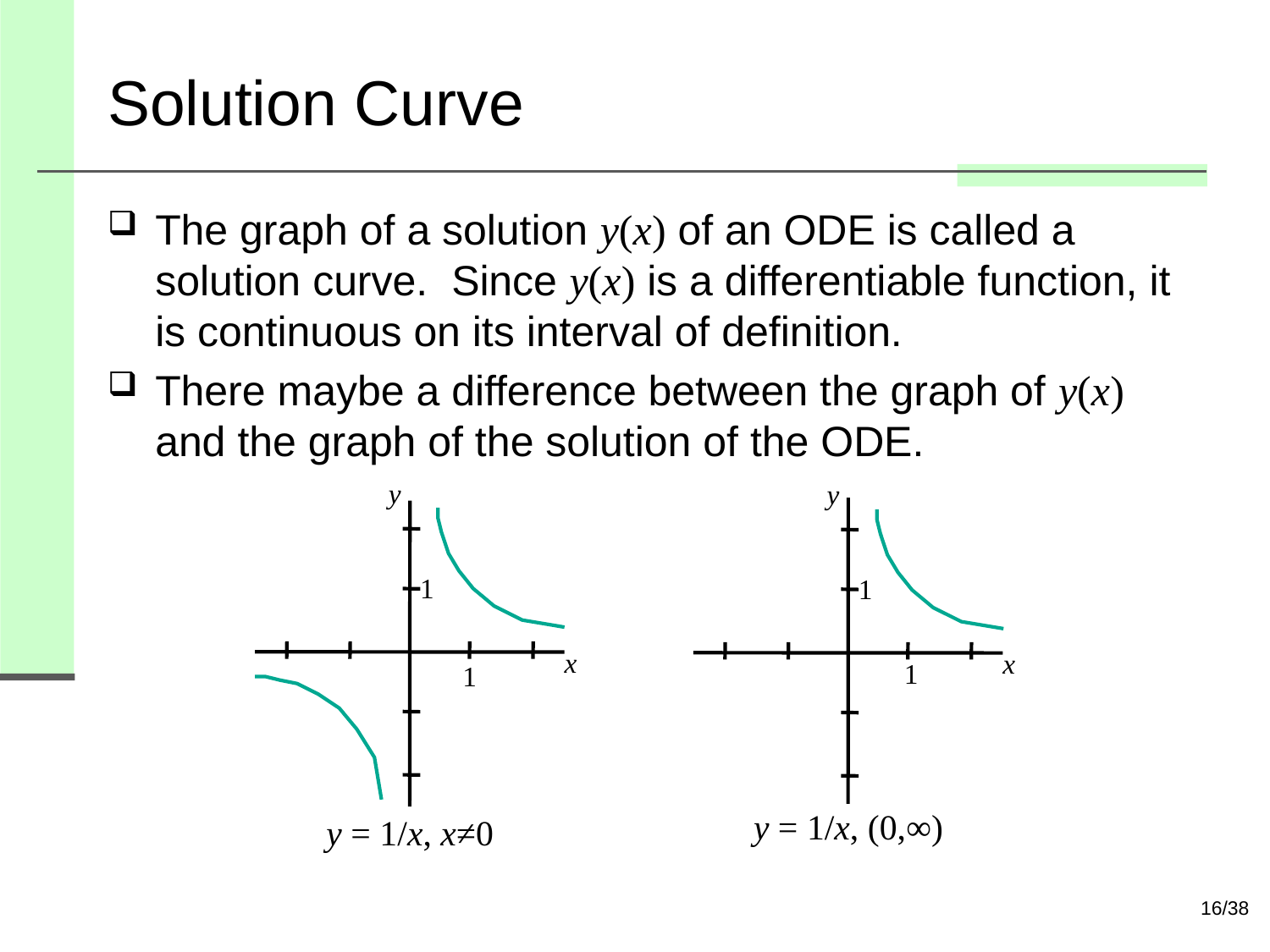

# Solution Curve
The graph of a solution y(x) of an ODE is called a solution curve.  Since y(x) is a differentiable function, it is continuous on its interval of definition.
There maybe a difference between the graph of y(x) and the graph of the solution of the ODE.
y
y

1
1

x
x

1
1

y = 1/x, (0,∞)
y = 1/x, x≠0
16